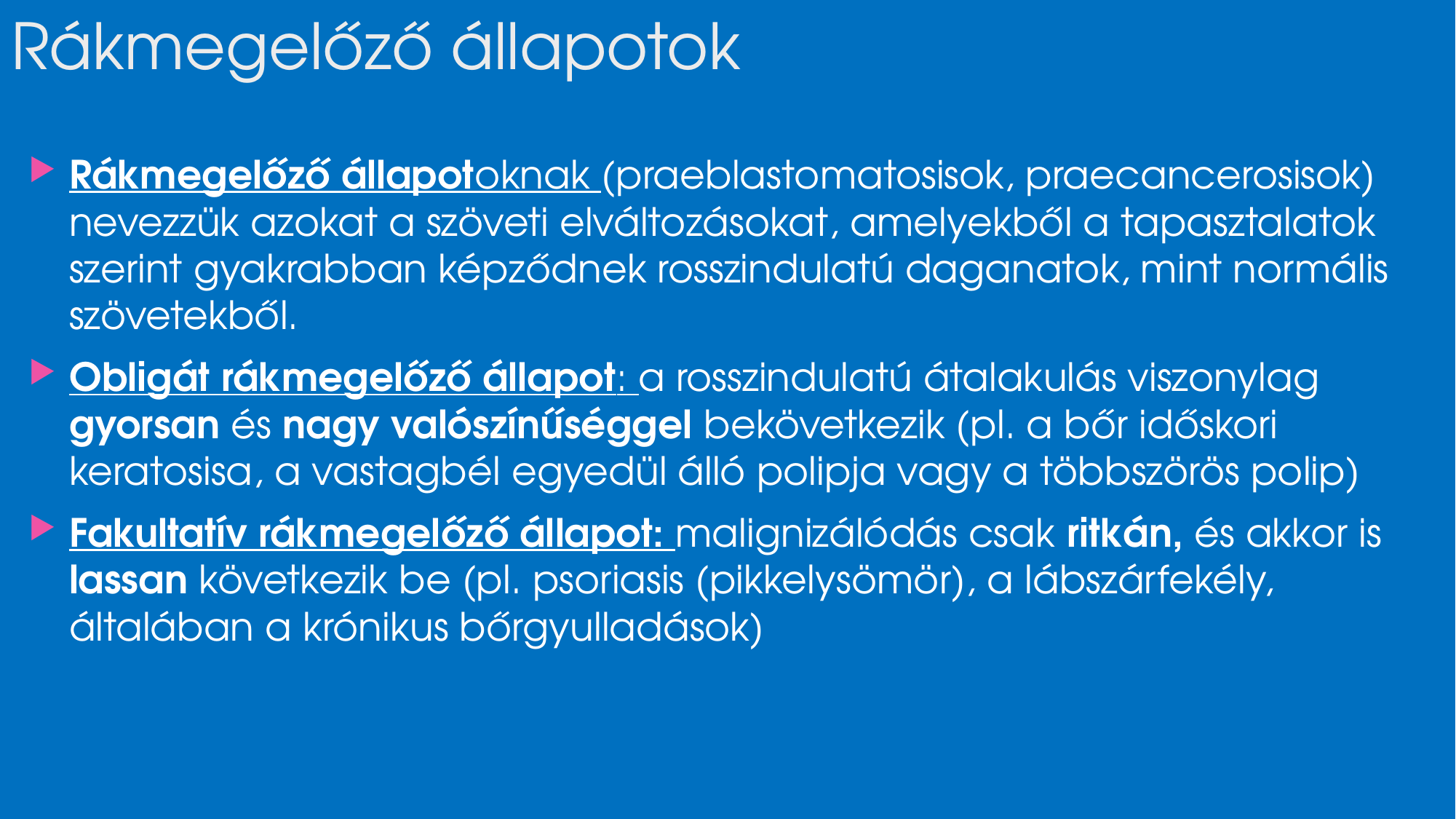

# Rákmegelőző állapotok
Rákmegelőző állapotoknak (praeblastomatosisok, praecancerosisok) nevezzük azokat a szöveti elváltozásokat, amelyekből a tapasztalatok szerint gyakrabban képződnek rosszindulatú daganatok, mint normális szövetekből.
Obligát rákmegelőző állapot: a rosszindulatú átalakulás viszonylag gyorsan és nagy valószínűséggel bekövetkezik (pl. a bőr időskori keratosisa, a vastagbél egyedül álló polipja vagy a többszörös polip)
Fakultatív rákmegelőző állapot: malignizálódás csak ritkán, és akkor is lassan következik be (pl. psoriasis (pikkelysömör), a lábszárfekély, általában a krónikus bőrgyulladások)